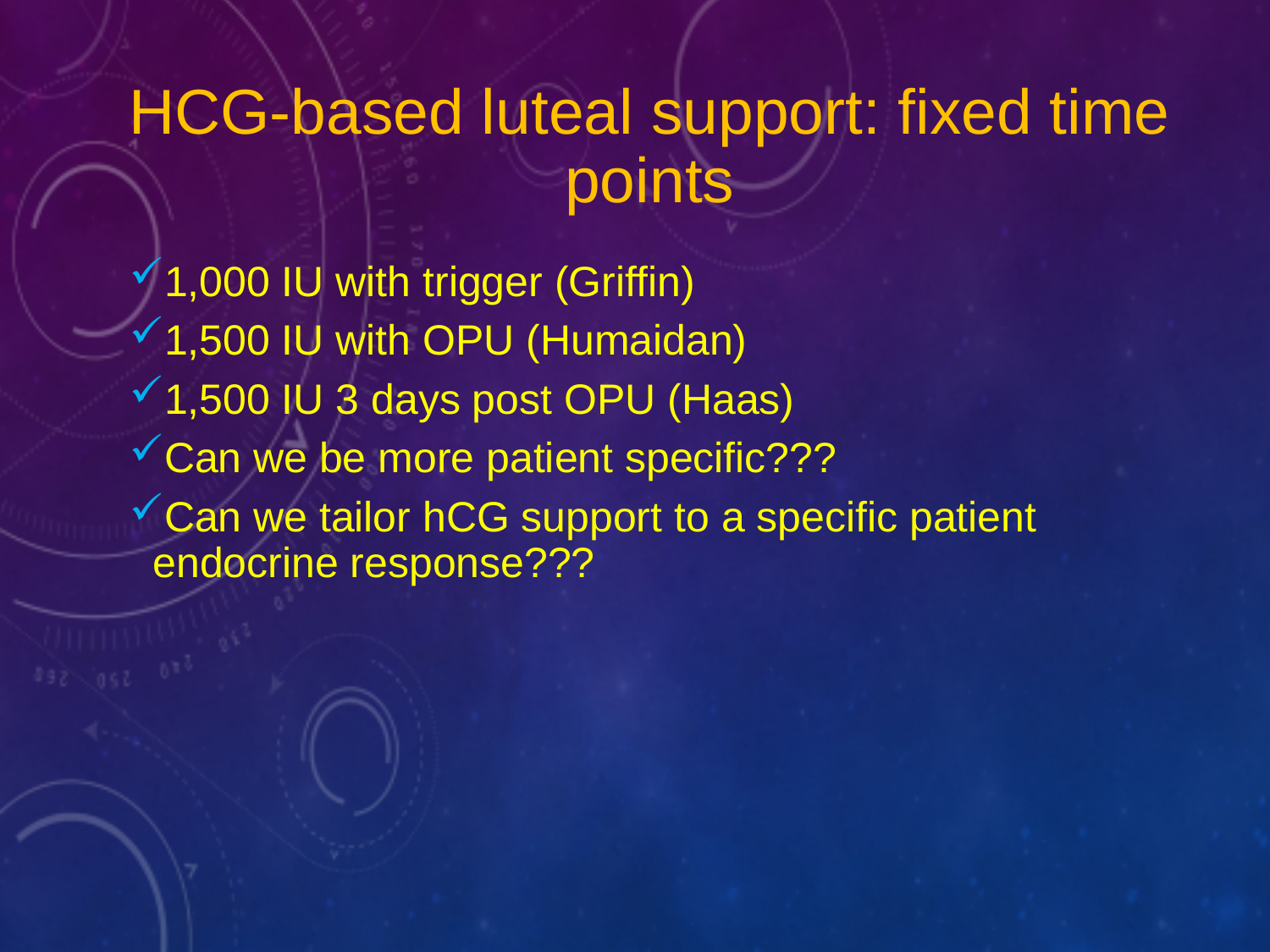

# HCG-based luteal support: fixed time points
1,000 IU with trigger (Griffin)
1,500 IU with OPU (Humaidan)
1,500 IU 3 days post OPU (Haas)
Can we be more patient specific???
Can we tailor hCG support to a specific patient endocrine response???